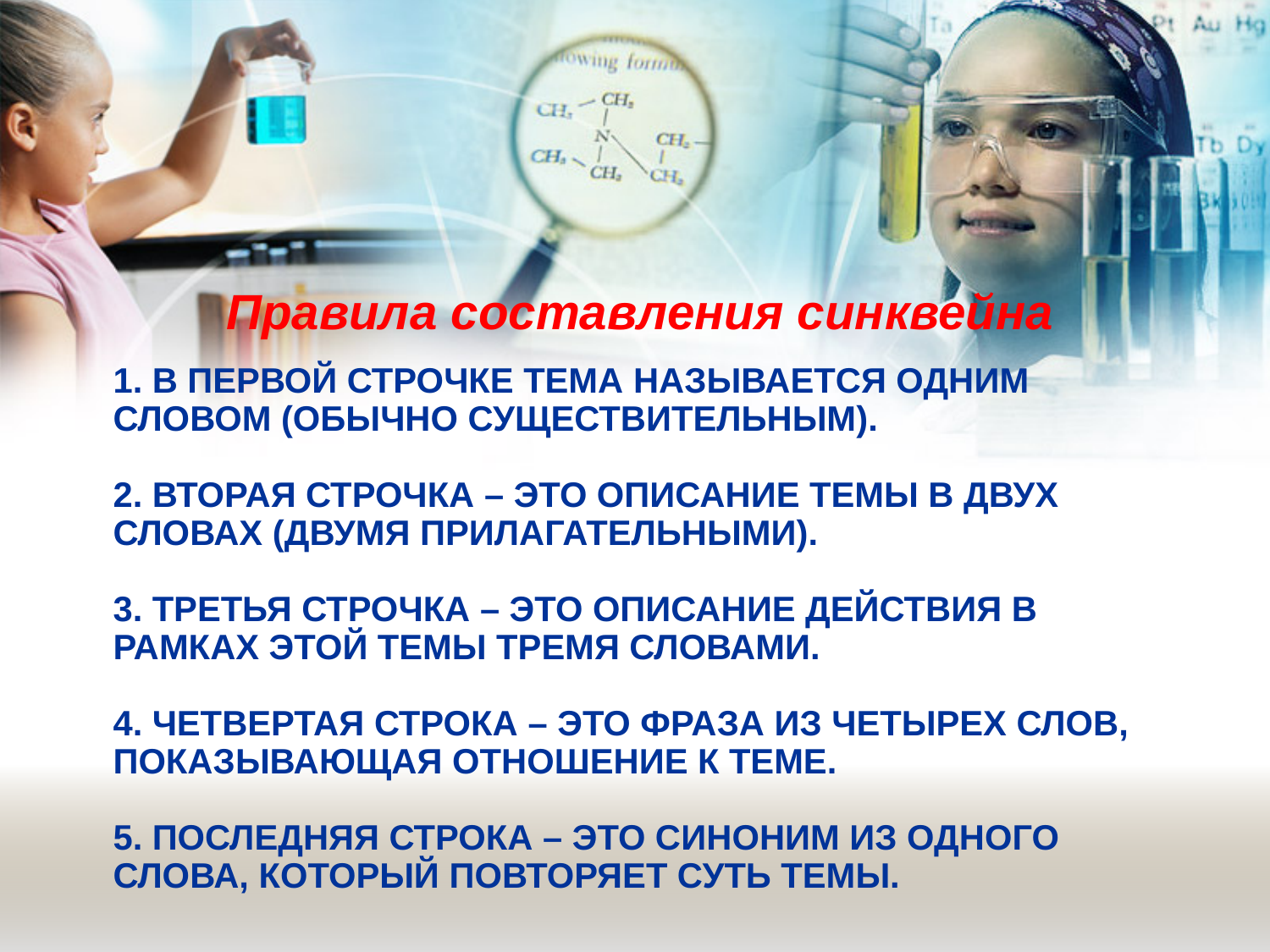

Правила составления синквейна
# 1. В первой строчке тема называется одним словом (обычно существительным). 2. Вторая строчка – это описание темы в двух словах (двумя прилагательными). 3. Третья строчка – это описание действия в рамках этой темы тремя словами. 4. Четвертая строка – это фраза из четырех слов, показывающая отношение к теме. 5. Последняя строка – это синоним из одного слова, который повторяет суть темы.